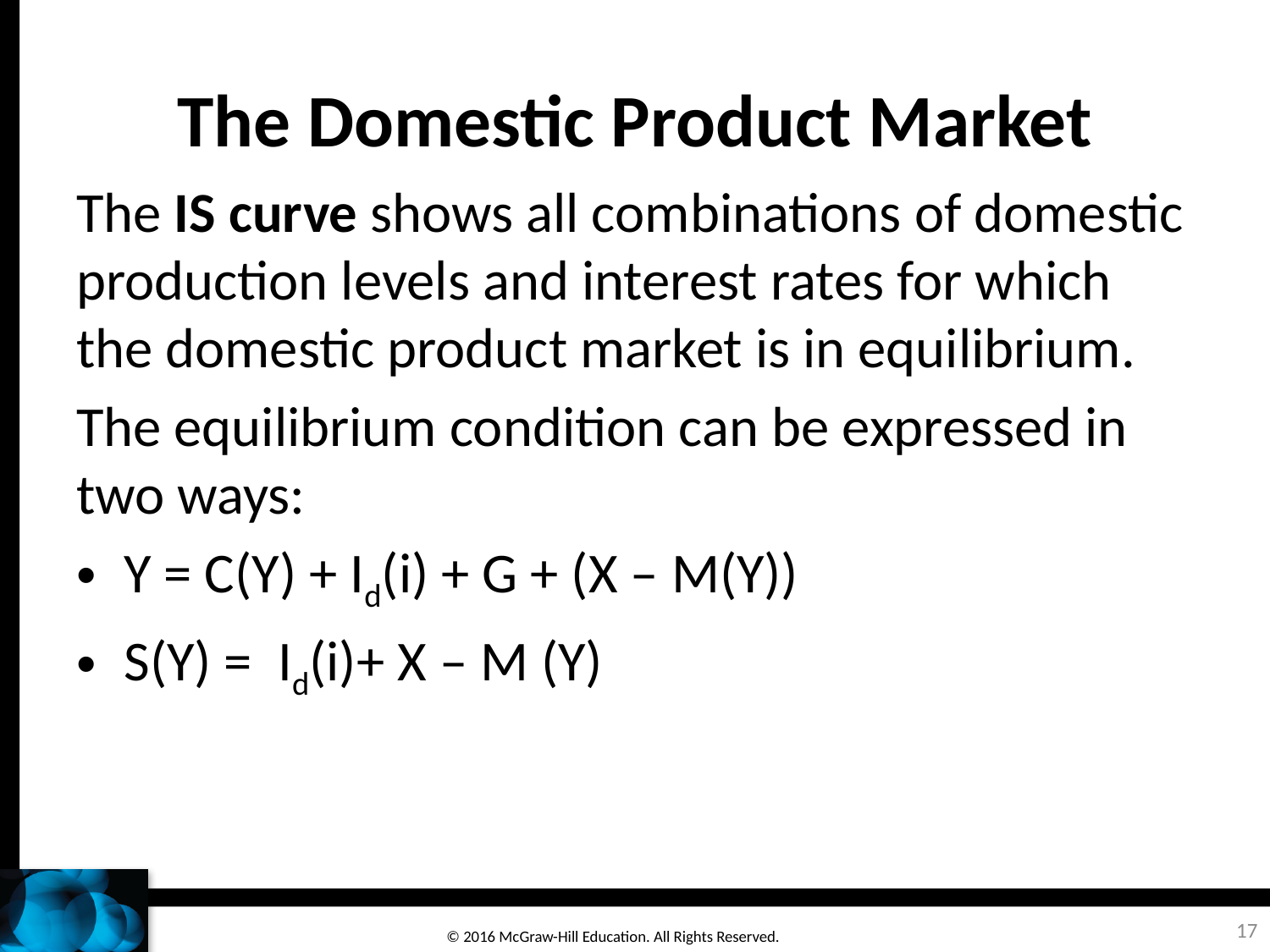

# The Domestic Product Market
The IS curve shows all combinations of domestic production levels and interest rates for which the domestic product market is in equilibrium.
The equilibrium condition can be expressed in two ways:
Y = C(Y) + Id(i) + G + (X – M(Y))
S(Y) =  Id(i)+ X – M (Y)

17
© 2016 McGraw-Hill Education. All Rights Reserved.